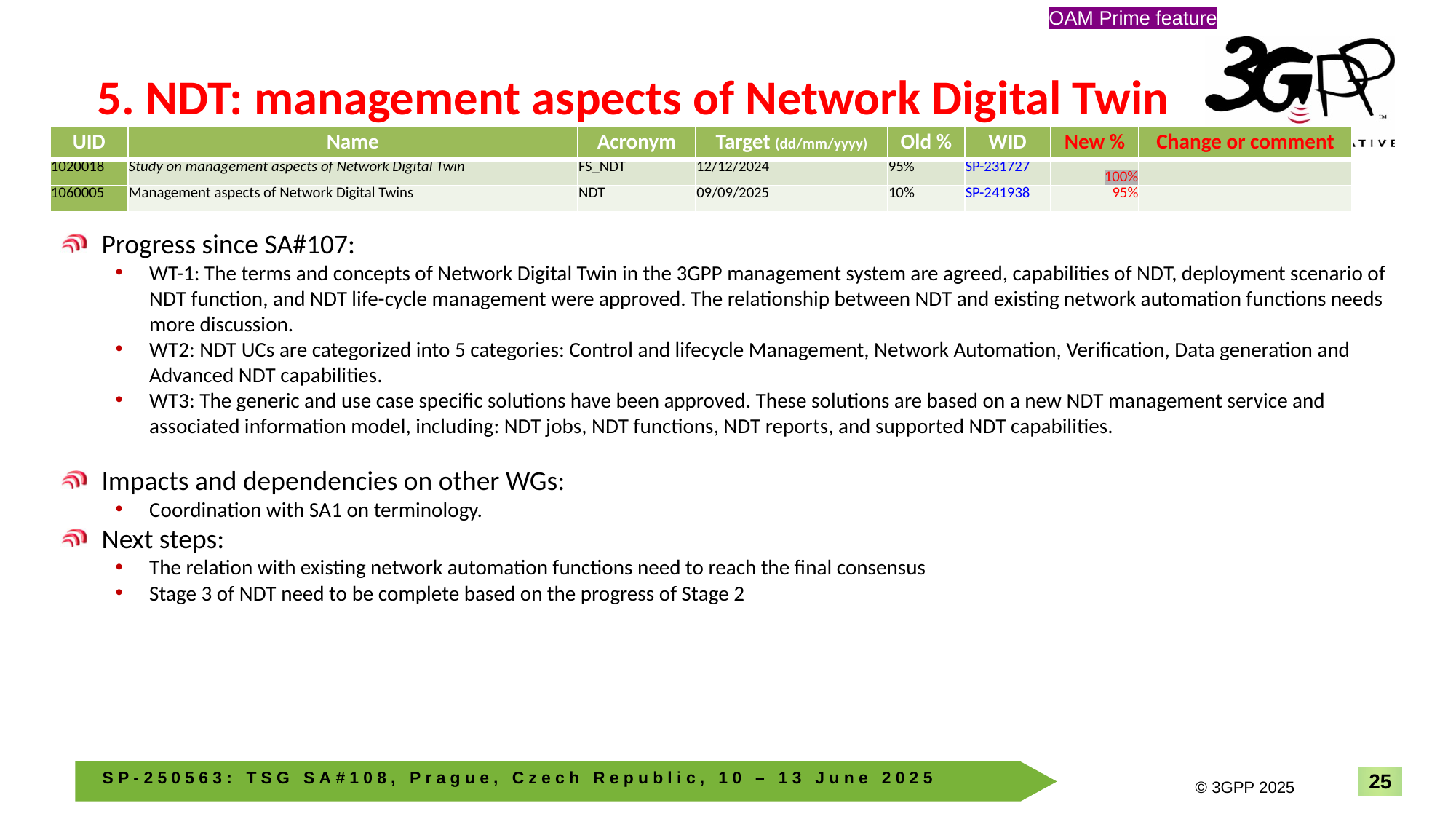

OAM Prime feature
# 5. NDT: management aspects of Network Digital Twin
| UID | Name | Acronym | Target (dd/mm/yyyy) | Old % | WID | New % | Change or comment |
| --- | --- | --- | --- | --- | --- | --- | --- |
| 1020018 | Study on management aspects of Network Digital Twin | FS\_NDT | 12/12/2024 | 95% | SP-231727 | 100% |  |
| 1060005 | Management aspects of Network Digital Twins | NDT | 09/09/2025 | 10% | SP-241938 | 95% |  |
Progress since SA#107:
WT-1: The terms and concepts of Network Digital Twin in the 3GPP management system are agreed, capabilities of NDT, deployment scenario of NDT function, and NDT life-cycle management were approved. The relationship between NDT and existing network automation functions needs more discussion.
WT2: NDT UCs are categorized into 5 categories: Control and lifecycle Management, Network Automation, Verification, Data generation and Advanced NDT capabilities.
WT3: The generic and use case specific solutions have been approved. These solutions are based on a new NDT management service and associated information model, including: NDT jobs, NDT functions, NDT reports, and supported NDT capabilities.

Impacts and dependencies on other WGs:
Coordination with SA1 on terminology.
Next steps:
The relation with existing network automation functions need to reach the final consensus
Stage 3 of NDT need to be complete based on the progress of Stage 2